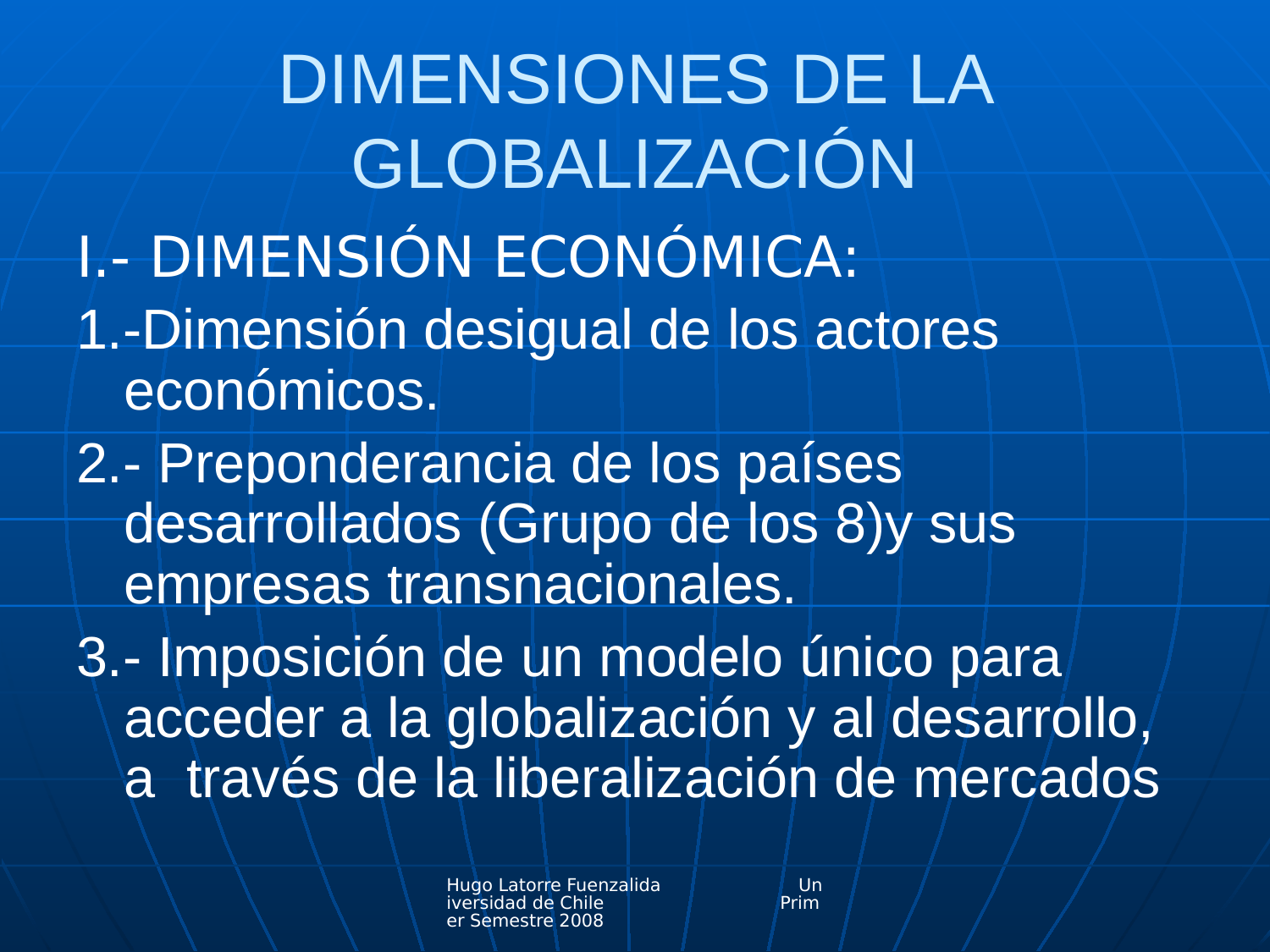

# DIMENSIONES DE LA GLOBALIZACIÓN
I.- DIMENSIÓN ECONÓMICA:
1.-Dimensión desigual de los actores  económicos.
2.- Preponderancia de los países  desarrollados (Grupo de los 8)y sus  empresas transnacionales.
3.- Imposición de un modelo único para  acceder a la globalización y al desarrollo, a  través de la liberalización de mercados

Hugo Latorre Fuenzalida                         Universidad de Chile                                Primer Semestre 2008